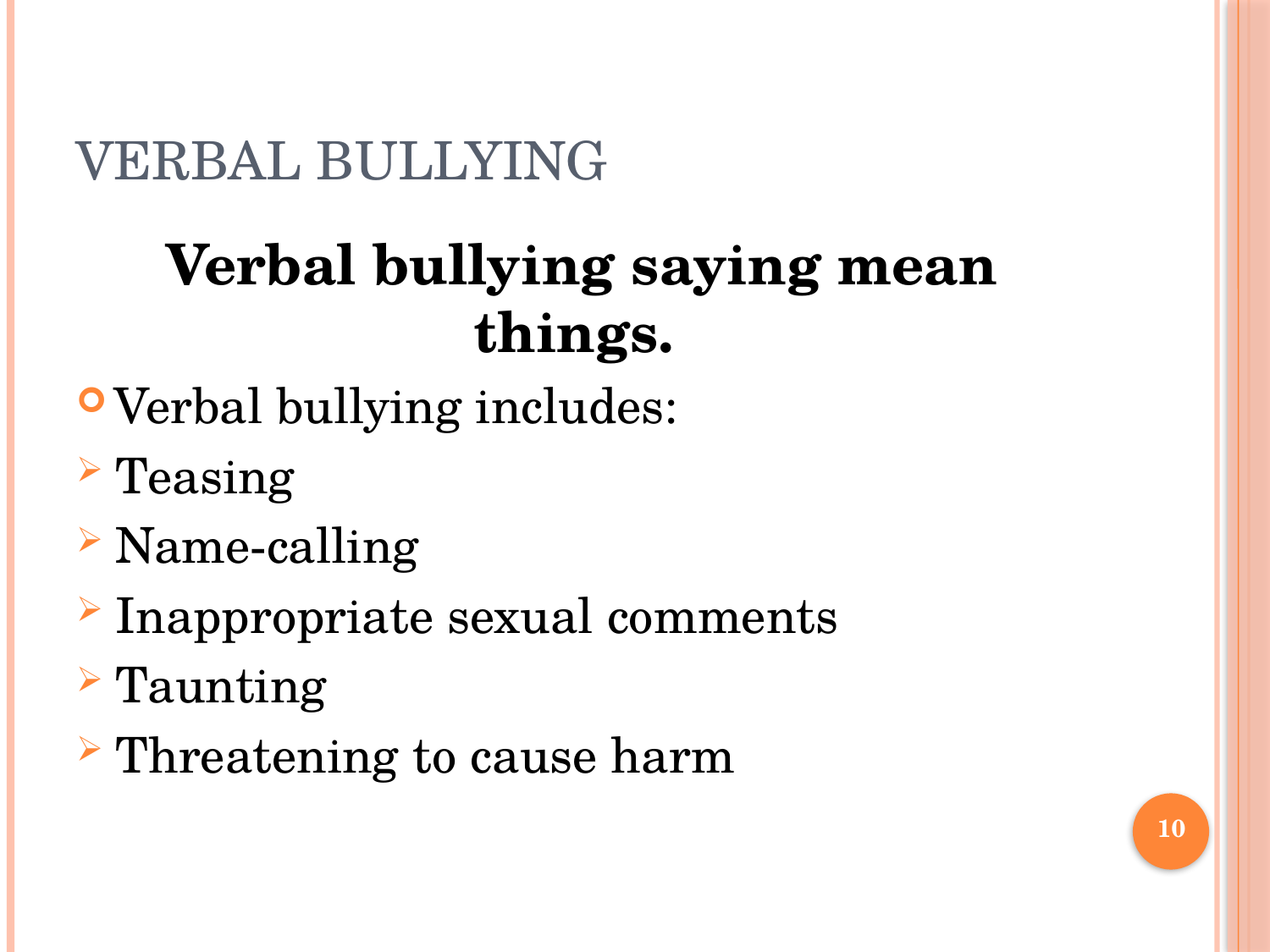

# Verbal Bullying
Verbal bullying saying mean things.
Verbal bullying includes:
Teasing
Name-calling
Inappropriate sexual comments
Taunting
Threatening to cause harm

10